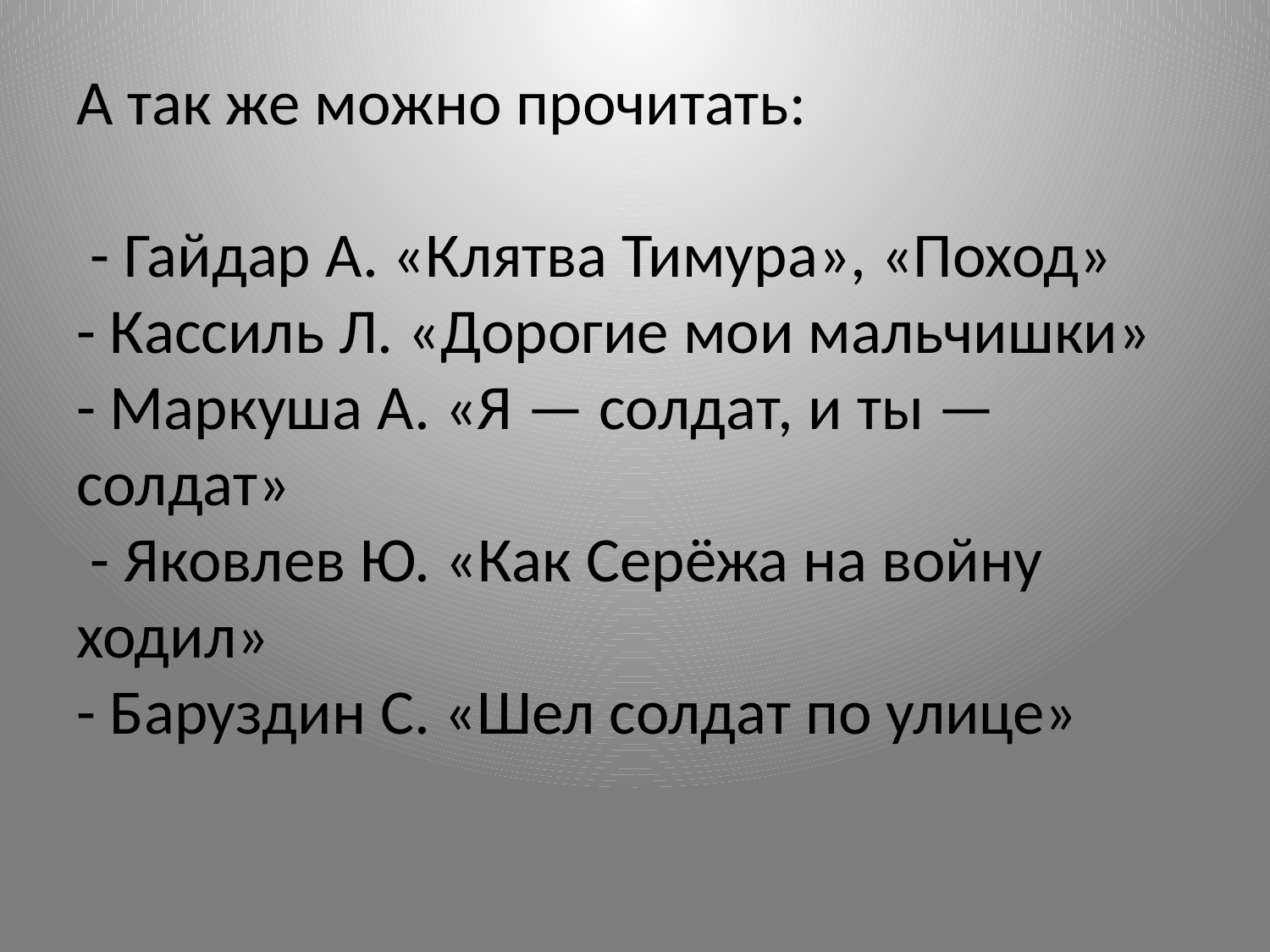

# А так же можно прочитать: - Гайдар А. «Клятва Тимура», «Поход» - Кассиль Л. «Дорогие мои мальчишки» - Маркуша А. «Я — солдат, и ты — солдат» - Яковлев Ю. «Как Серёжа на войну ходил» - Баруздин С. «Шел солдат по улице»